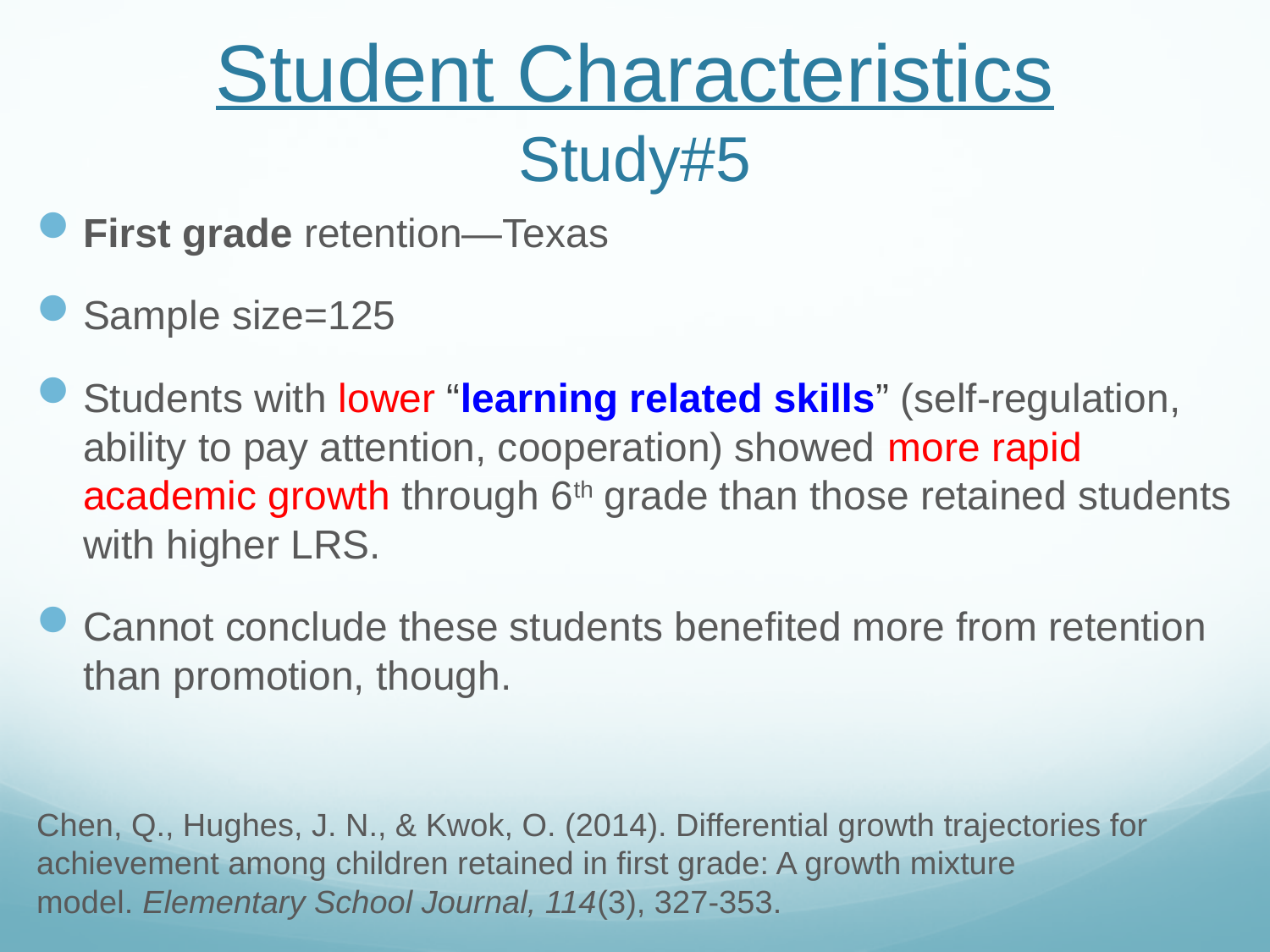

# Student Characteristics Study#5
First grade retention—Texas
Sample size=125
Students with lower “learning related skills” (self-regulation, ability to pay attention, cooperation) showed more rapid academic growth through 6th grade than those retained students with higher LRS.
Cannot conclude these students benefited more from retention than promotion, though.

Chen, Q., Hughes, J. N., & Kwok, O. (2014). Differential growth trajectories for achievement among children retained in first grade: A growth mixture model. Elementary School Journal, 114(3), 327-353.